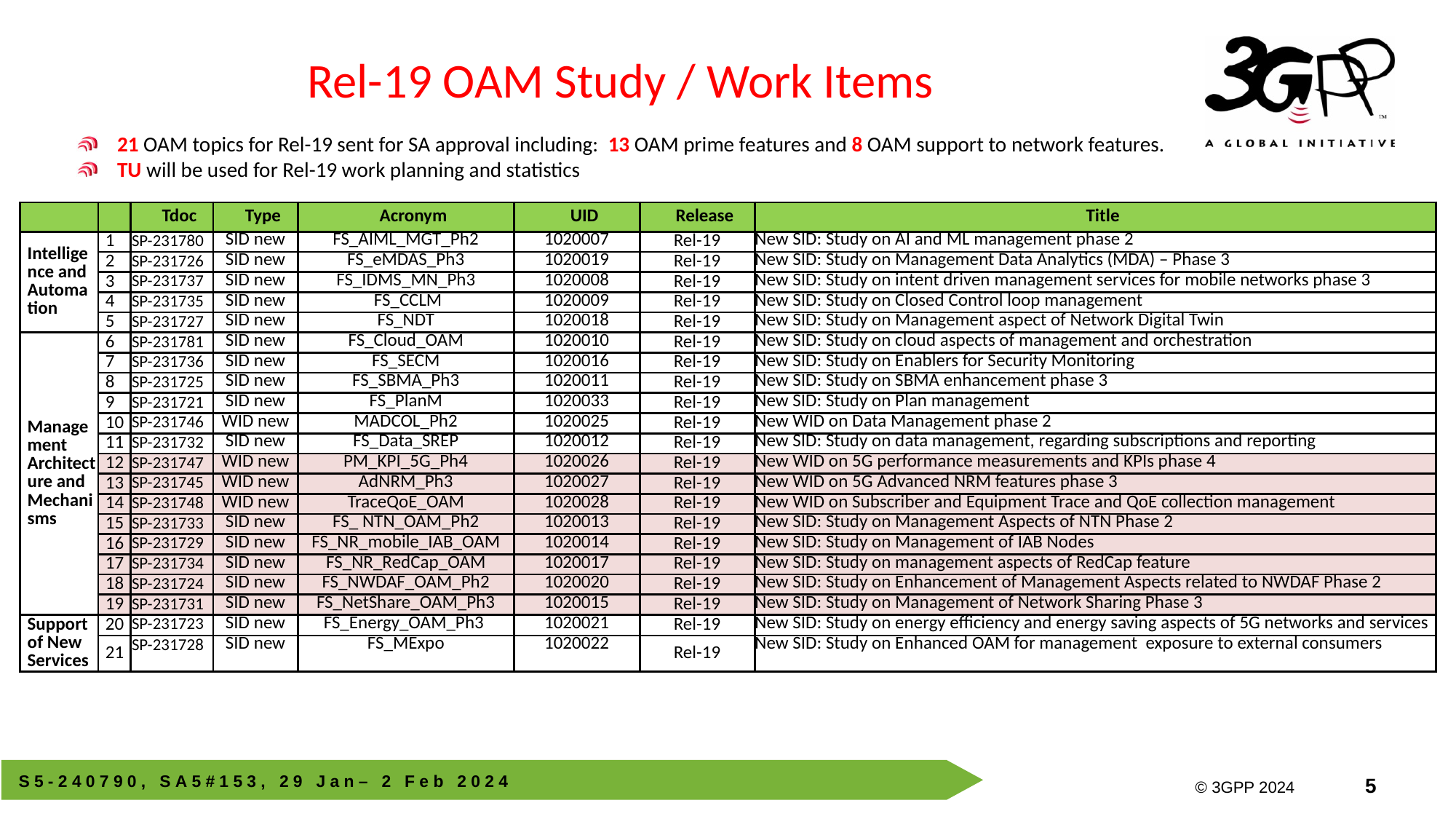

Rel-19 OAM Study / Work Items
21 OAM topics for Rel-19 sent for SA approval including:  13 OAM prime features and 8 OAM support to network features.
TU will be used for Rel-19 work planning and statistics
|  |  | Tdoc | Type | Acronym | UID | Release | Title |
| --- | --- | --- | --- | --- | --- | --- | --- |
| Intelligence and Automation | 1 | SP-231780 | SID new | FS\_AIML\_MGT\_Ph2 | 1020007 | Rel-19 | New SID: Study on AI and ML management phase 2 |
|  | 2 | SP-231726 | SID new | FS\_eMDAS\_Ph3 | 1020019 | Rel-19 | New SID: Study on Management Data Analytics (MDA) – Phase 3 |
|  | 3 | SP-231737 | SID new | FS\_IDMS\_MN\_Ph3 | 1020008 | Rel-19 | New SID: Study on intent driven management services for mobile networks phase 3 |
|  | 4 | SP-231735 | SID new | FS\_CCLM | 1020009 | Rel-19 | New SID: Study on Closed Control loop management |
|  | 5 | SP-231727 | SID new | FS\_NDT | 1020018 | Rel-19 | New SID: Study on Management aspect of Network Digital Twin |
| Management Architecture and Mechanisms | 6 | SP-231781 | SID new | FS\_Cloud\_OAM | 1020010 | Rel-19 | New SID: Study on cloud aspects of management and orchestration |
|  | 7 | SP-231736 | SID new | FS\_SECM | 1020016 | Rel-19 | New SID: Study on Enablers for Security Monitoring |
|  | 8 | SP-231725 | SID new | FS\_SBMA\_Ph3 | 1020011 | Rel-19 | New SID: Study on SBMA enhancement phase 3 |
|  | 9 | SP-231721 | SID new | FS\_PlanM | 1020033 | Rel-19 | New SID: Study on Plan management |
|  | 10 | SP-231746 | WID new | MADCOL\_Ph2 | 1020025 | Rel-19 | New WID on Data Management phase 2 |
|  | 11 | SP-231732 | SID new | FS\_Data\_SREP | 1020012 | Rel-19 | New SID: Study on data management, regarding subscriptions and reporting |
|  | 12 | SP-231747 | WID new | PM\_KPI\_5G\_Ph4 | 1020026 | Rel-19 | New WID on 5G performance measurements and KPIs phase 4 |
|  | 13 | SP-231745 | WID new | AdNRM\_Ph3 | 1020027 | Rel-19 | New WID on 5G Advanced NRM features phase 3 |
|  | 14 | SP-231748 | WID new | TraceQoE\_OAM | 1020028 | Rel-19 | New WID on Subscriber and Equipment Trace and QoE collection management |
|  | 15 | SP-231733 | SID new | FS\_ NTN\_OAM\_Ph2 | 1020013 | Rel-19 | New SID: Study on Management Aspects of NTN Phase 2 |
|  | 16 | SP-231729 | SID new | FS\_NR\_mobile\_IAB\_OAM | 1020014 | Rel-19 | New SID: Study on Management of IAB Nodes |
|  | 17 | SP-231734 | SID new | FS\_NR\_RedCap\_OAM | 1020017 | Rel-19 | New SID: Study on management aspects of RedCap feature |
|  | 18 | SP-231724 | SID new | FS\_NWDAF\_OAM\_Ph2 | 1020020 | Rel-19 | New SID: Study on Enhancement of Management Aspects related to NWDAF Phase 2 |
|  | 19 | SP-231731 | SID new | FS\_NetShare\_OAM\_Ph3 | 1020015 | Rel-19 | New SID: Study on Management of Network Sharing Phase 3 |
| Support of New Services | 20 | SP-231723 | SID new | FS\_Energy\_OAM\_Ph3 | 1020021 | Rel-19 | New SID: Study on energy efficiency and energy saving aspects of 5G networks and services |
|  | 21 | SP-231728 | SID new | FS\_MExpo | 1020022 | Rel-19 | New SID: Study on Enhanced OAM for management exposure to external consumers |